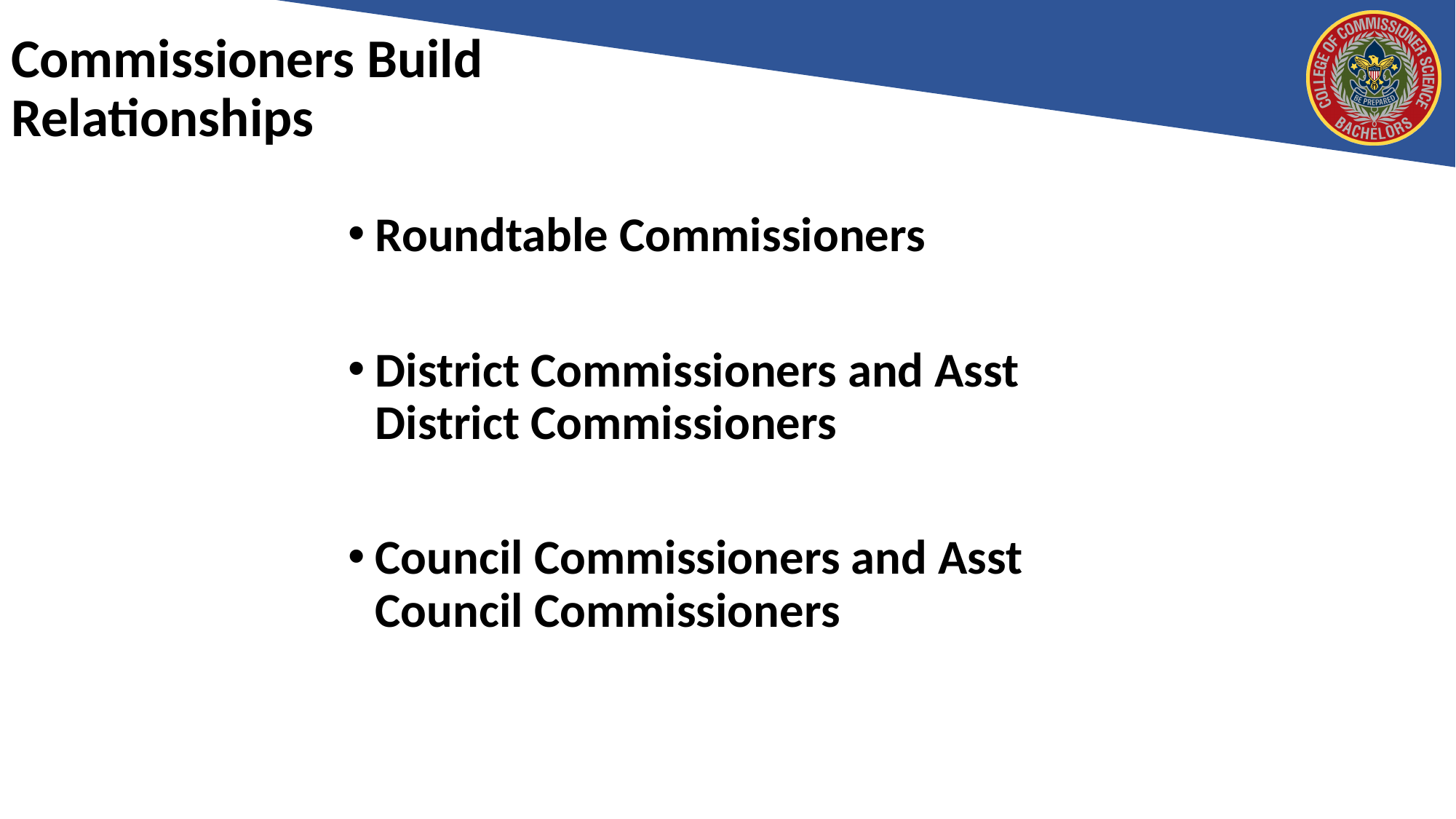

# Commissioners Build Relationships
Roundtable Commissioners

District Commissioners and Asst District Commissioners

Council Commissioners and Asst Council Commissioners